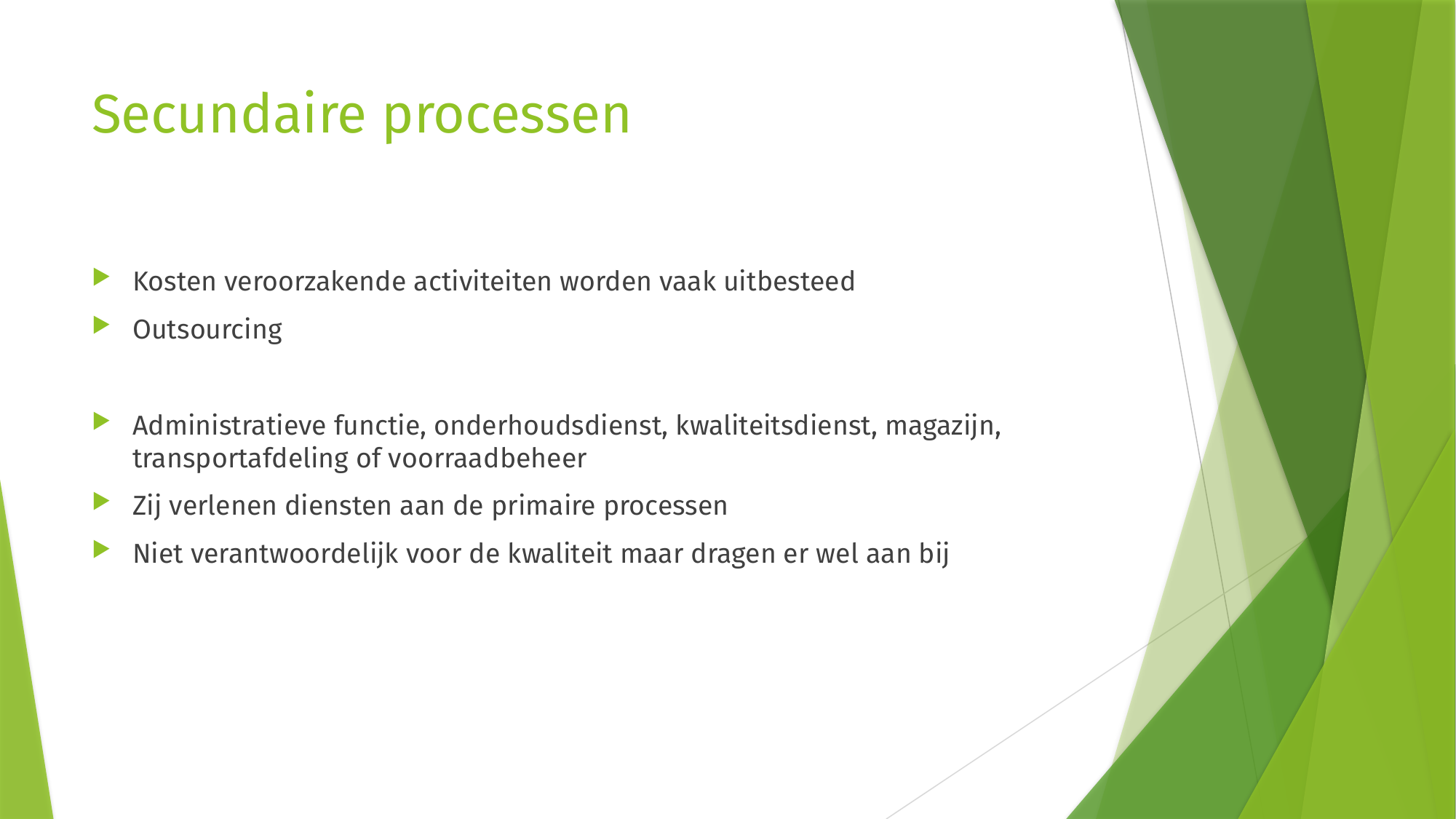

# Secundaire processen
Kosten veroorzakende activiteiten worden vaak uitbesteed
Outsourcing

Administratieve functie, onderhoudsdienst, kwaliteitsdienst, magazijn, transportafdeling of voorraadbeheer
Zij verlenen diensten aan de primaire processen
Niet verantwoordelijk voor de kwaliteit maar dragen er wel aan bij